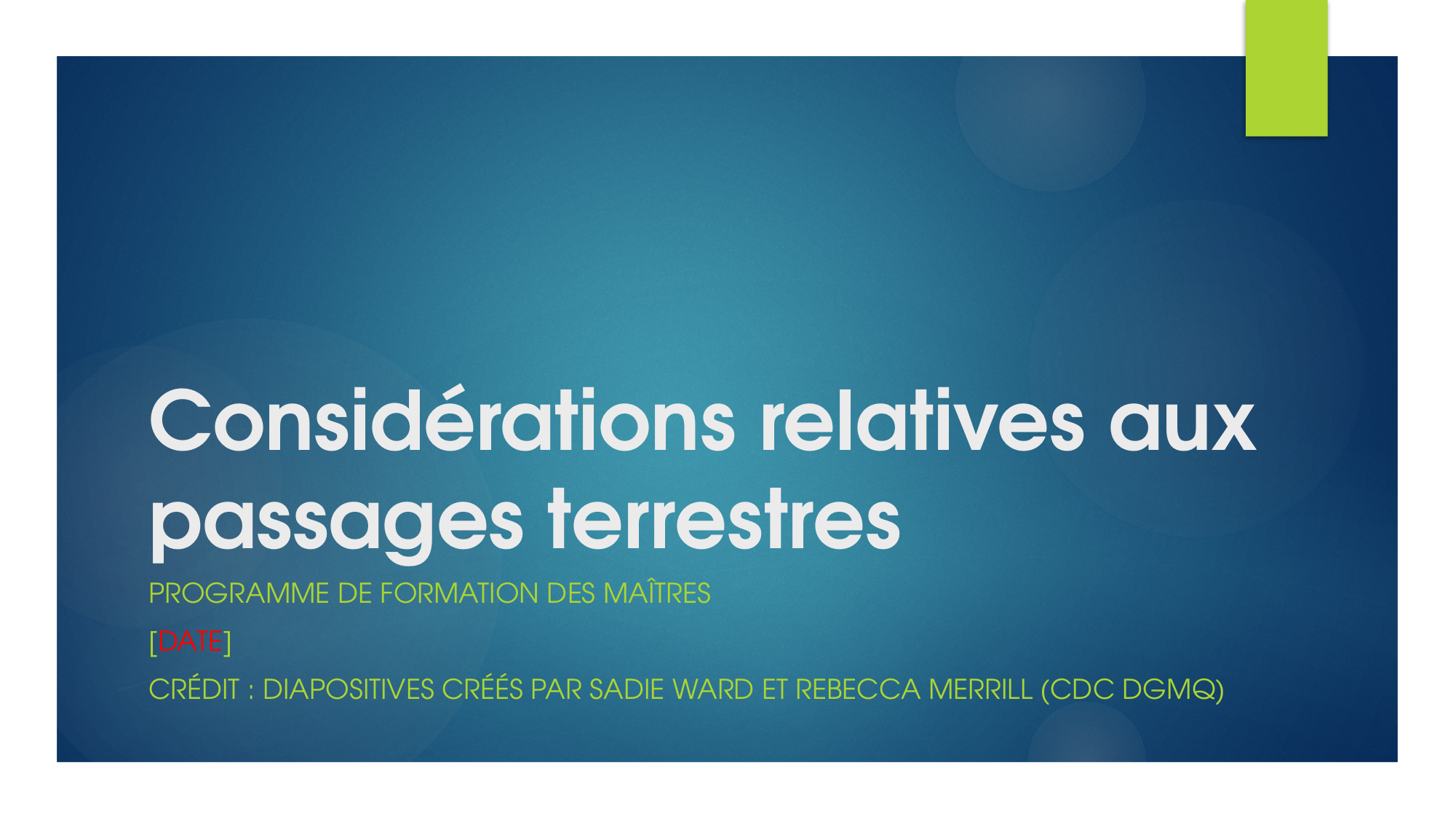

# Considérations relatives aux passages terrestres
Programme de formation des maîtres
[Date]
Crédit : diapositives créés par Sadie Ward et Rebecca Merrill (CDC DGMQ)